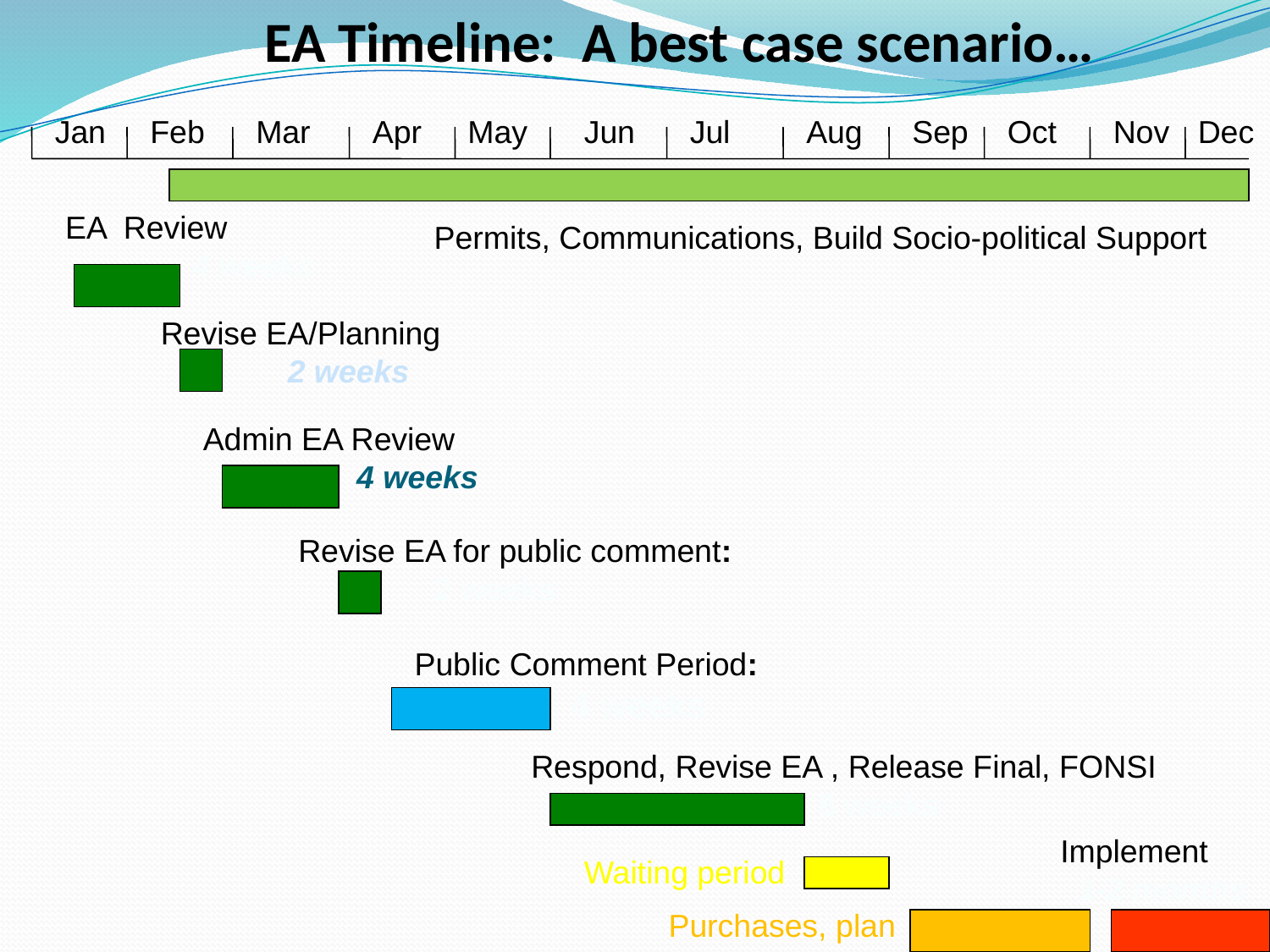

EA Timeline:  A best case scenario…
Jan
Feb
Mar
Apr
May
Jun
Jul
Aug
Sep
Oct
Nov
Dec

EA  Review
	4 weeks
 Permits, Communications, Build Socio-political Support

Revise EA/Planning
	2 weeks

Admin EA Review
	   4 weeks

Revise EA for public comment:
	 2 weeks

Public Comment Period:
	   4 weeks

Respond, Revise EA , Release Final, FONSI
	                  8 weeks

Implement
  1-2 months
Waiting period

Purchases, plan